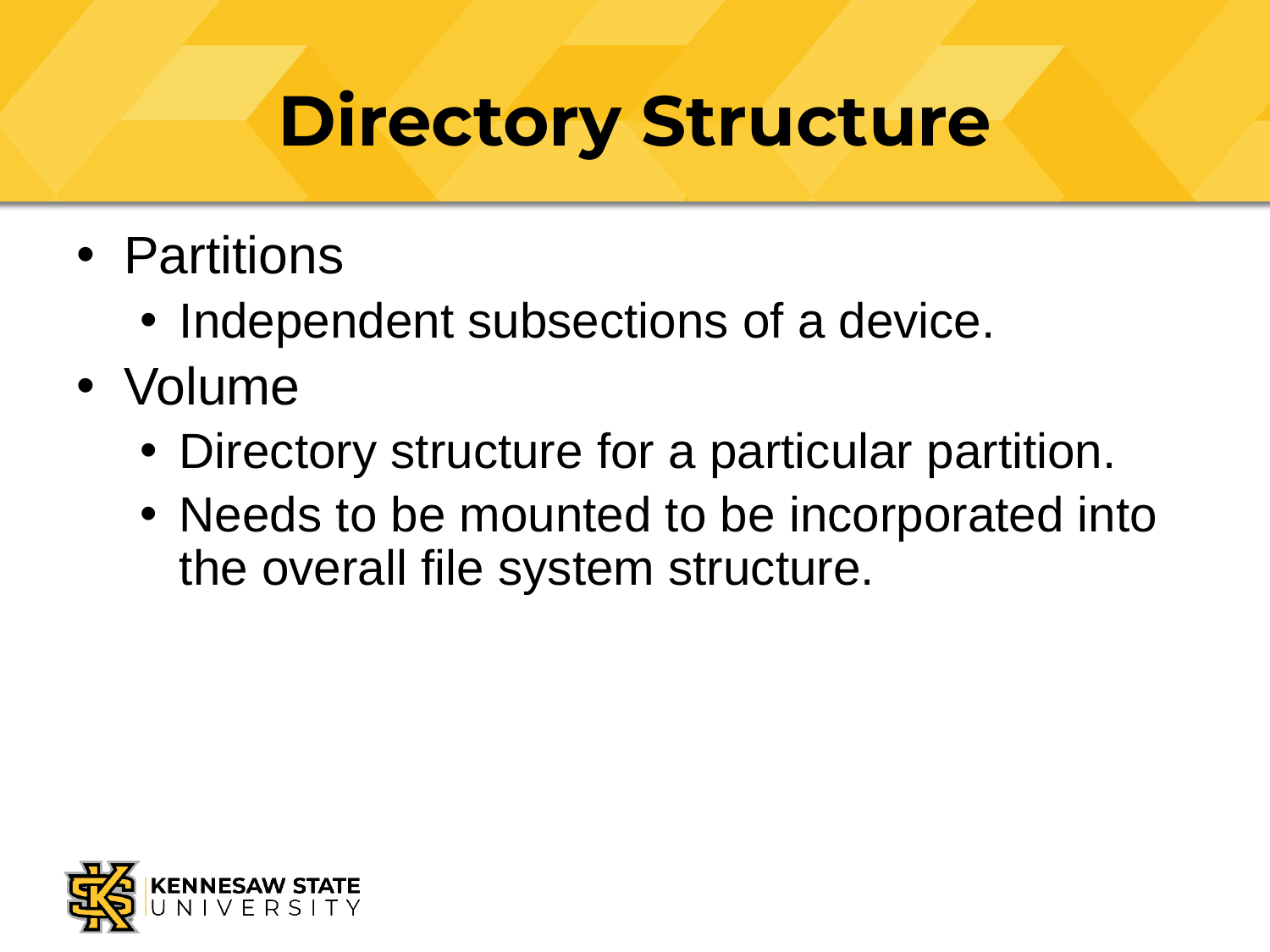

# Directory Structure
Partitions
Independent subsections of a device.
Volume
Directory structure for a particular partition.
Needs to be mounted to be incorporated into the overall file system structure.